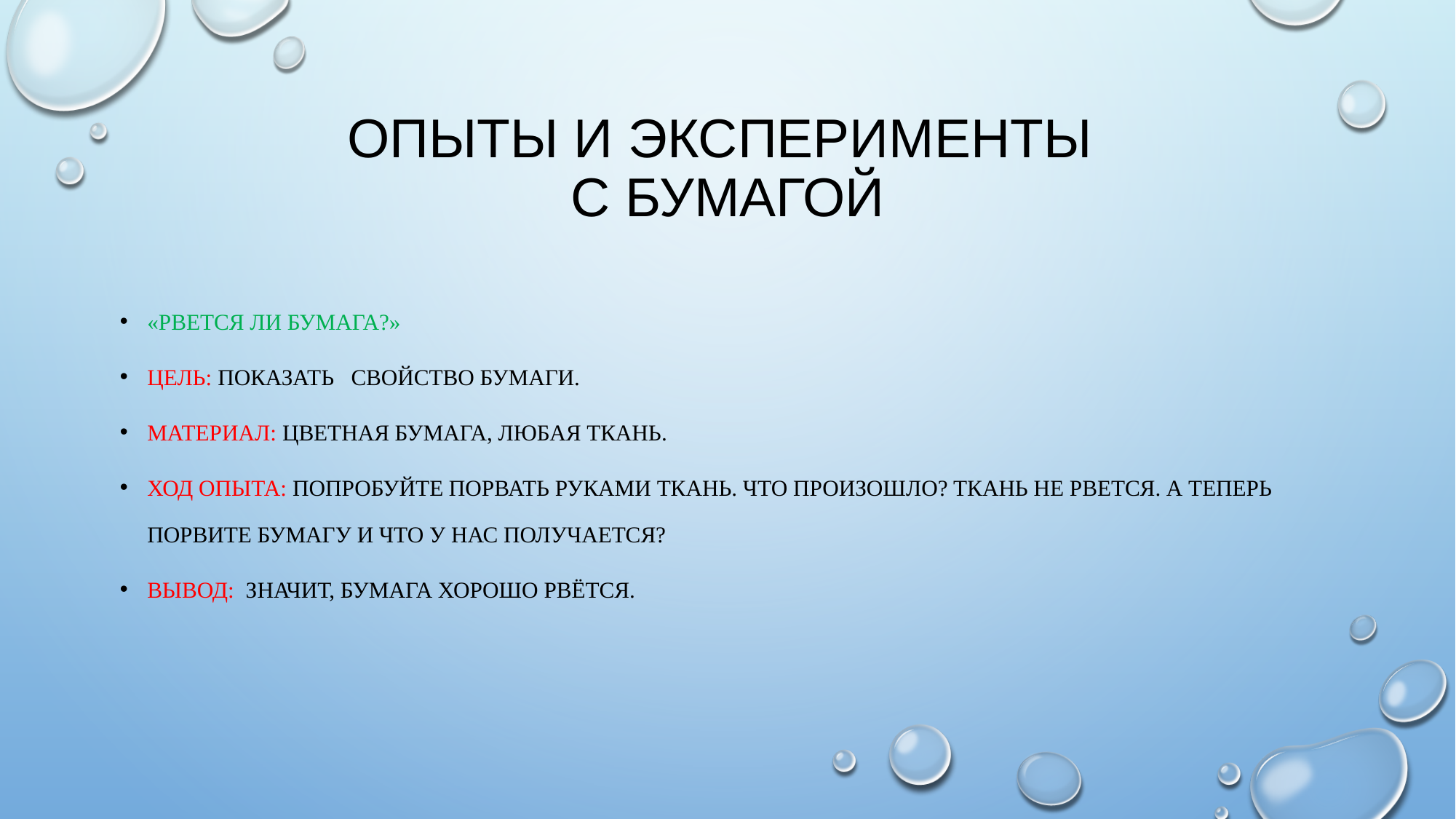

# Опыты и эксперименты с бумагой
«Рвется ли бумага?»
Цель: показать   свойство бумаги.
Материал: цветная бумага, любая ткань.
Ход опыта: попробуйте порвать руками ткань. Что произошло? Ткань не рвется. А теперь порвите бумагу и что у нас получается?
Вывод:  Значит, бумага хорошо рвётся.